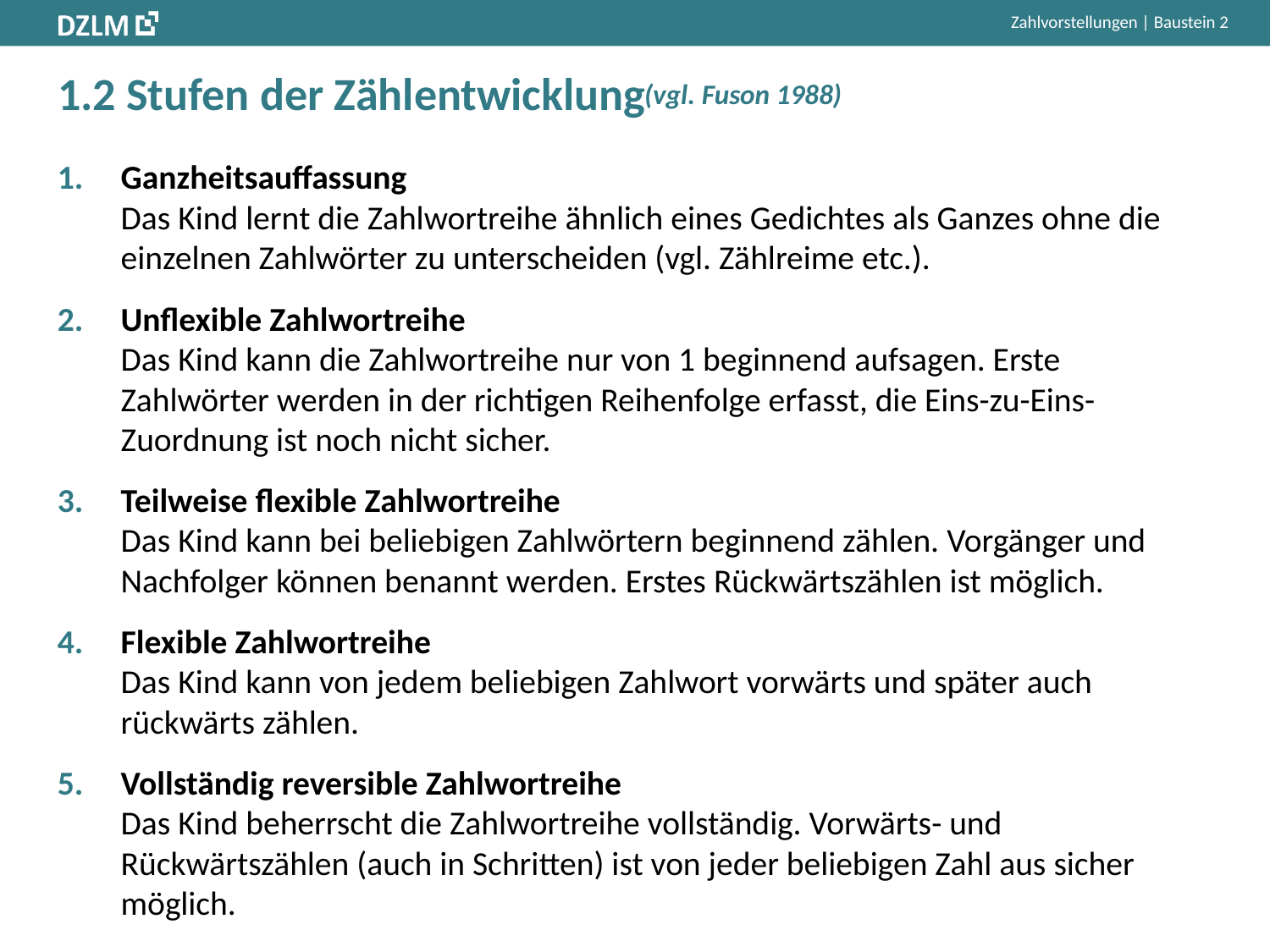

# 1.2 Stufen der Zählentwicklung
(vgl. Fuson 1988)
Ganzheitsauffassung                                                                                                      Das Kind lernt die Zahlwortreihe ähnlich eines Gedichtes als Ganzes ohne die einzelnen Zahlwörter zu unterscheiden (vgl. Zählreime etc.).
Unflexible Zahlwortreihe                                                                                              Das Kind kann die Zahlwortreihe nur von 1 beginnend aufsagen. Erste Zahlwörter werden in der richtigen Reihenfolge erfasst, die Eins-zu-Eins-Zuordnung ist noch nicht sicher.
Teilweise flexible Zahlwortreihe                                                                               Das Kind kann bei beliebigen Zahlwörtern beginnend zählen. Vorgänger und Nachfolger können benannt werden. Erstes Rückwärtszählen ist möglich.
Flexible Zahlwortreihe                                                                                                 Das Kind kann von jedem beliebigen Zahlwort vorwärts und später auch rückwärts zählen.
Vollständig reversible Zahlwortreihe                                                                      Das Kind beherrscht die Zahlwortreihe vollständig. Vorwärts- und Rückwärtszählen (auch in Schritten) ist von jeder beliebigen Zahl aus sicher möglich.